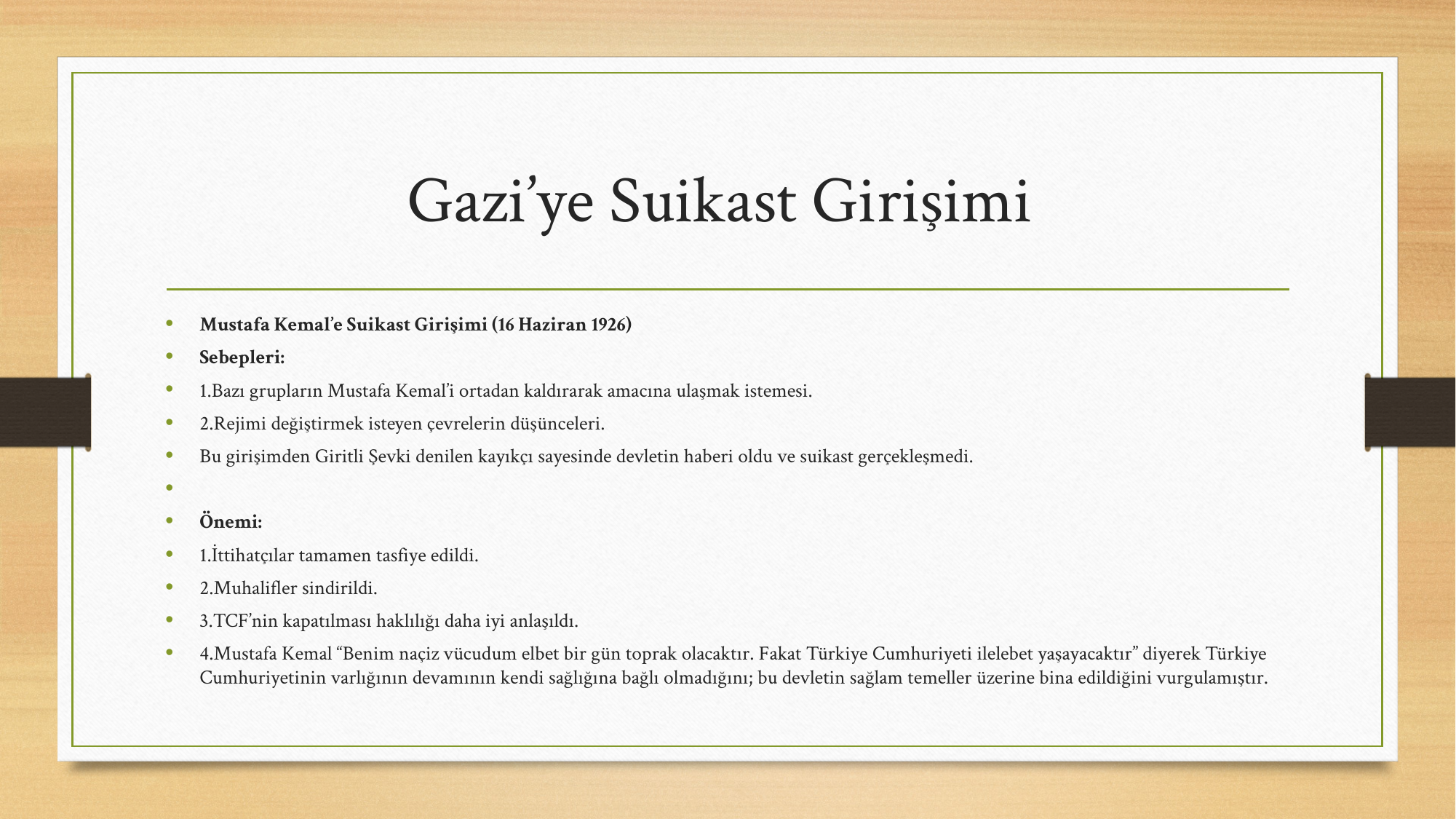

# Gazi’ye Suikast Girişimi
Mustafa Kemal’e Suikast Girişimi (16 Haziran 1926)
Sebepleri:
1.Bazı grupların Mustafa Kemal’i ortadan kaldıra­rak amacına ulaşmak istemesi.
2.Rejimi değiştirmek isteyen çevrelerin düşünce­leri.
Bu girişimden Giritli Şevki denilen kayıkçı saye­sinde devletin haberi oldu ve suikast gerçekleşmedi.

Önemi:
1.İttihatçılar tamamen tasfiye edildi.
2.Muhalifler sindirildi.
3.TCF’nin kapatılması haklılığı daha iyi anlaşıldı.
4.Mustafa Kemal “Benim naçiz vücudum elbet bir gün toprak olacaktır. Fakat Türkiye Cumhuriyeti ilelebet yaşayacaktır” diyerek Türkiye Cumhuriye­tinin varlığının devamının kendi sağlığına bağlı olmadığını; bu devletin sağlam temeller üzerine bina edildiğini vurgulamıştır.